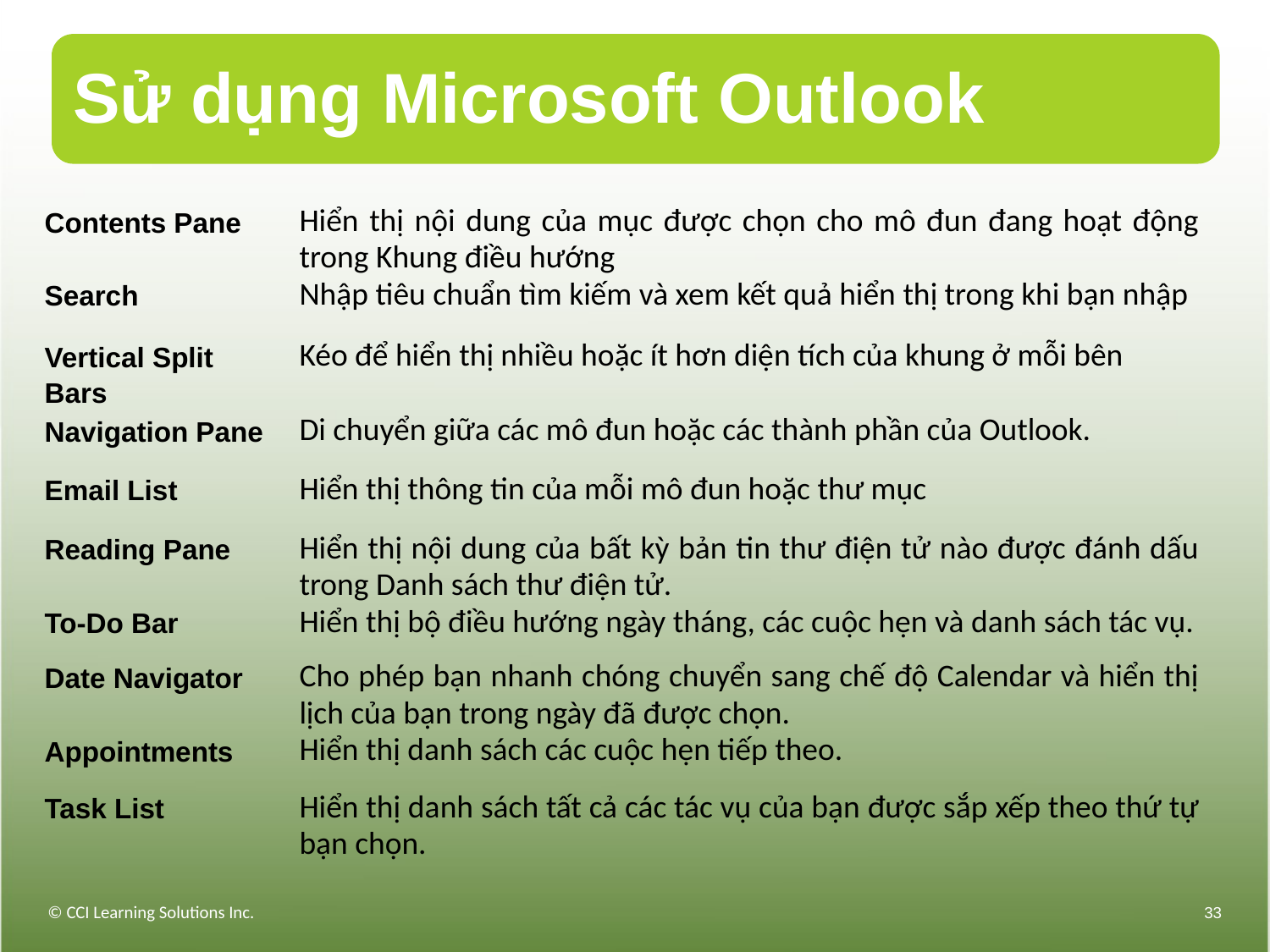

# Sử dụng Microsoft Outlook
| Contents Pane | Hiển thị nội dung của mục được chọn cho mô đun đang hoạt động trong Khung điều hướng |
| --- | --- |
| Search | Nhập tiêu chuẩn tìm kiếm và xem kết quả hiển thị trong khi bạn nhập |
| Vertical Split Bars | Kéo để hiển thị nhiều hoặc ít hơn diện tích của khung ở mỗi bên |
| Navigation Pane | Di chuyển giữa các mô đun hoặc các thành phần của Outlook. |
| Email List | Hiển thị thông tin của mỗi mô đun hoặc thư mục |
| Reading Pane | Hiển thị nội dung của bất kỳ bản tin thư điện tử nào được đánh dấu trong Danh sách thư điện tử. |
| To-Do Bar | Hiển thị bộ điều hướng ngày tháng, các cuộc hẹn và danh sách tác vụ. |
| Date Navigator | Cho phép bạn nhanh chóng chuyển sang chế độ Calendar và hiển thị lịch của bạn trong ngày đã được chọn. |
| Appointments | Hiển thị danh sách các cuộc hẹn tiếp theo. |
| Task List | Hiển thị danh sách tất cả các tác vụ của bạn được sắp xếp theo thứ tự bạn chọn. |
© CCI Learning Solutions Inc.
33